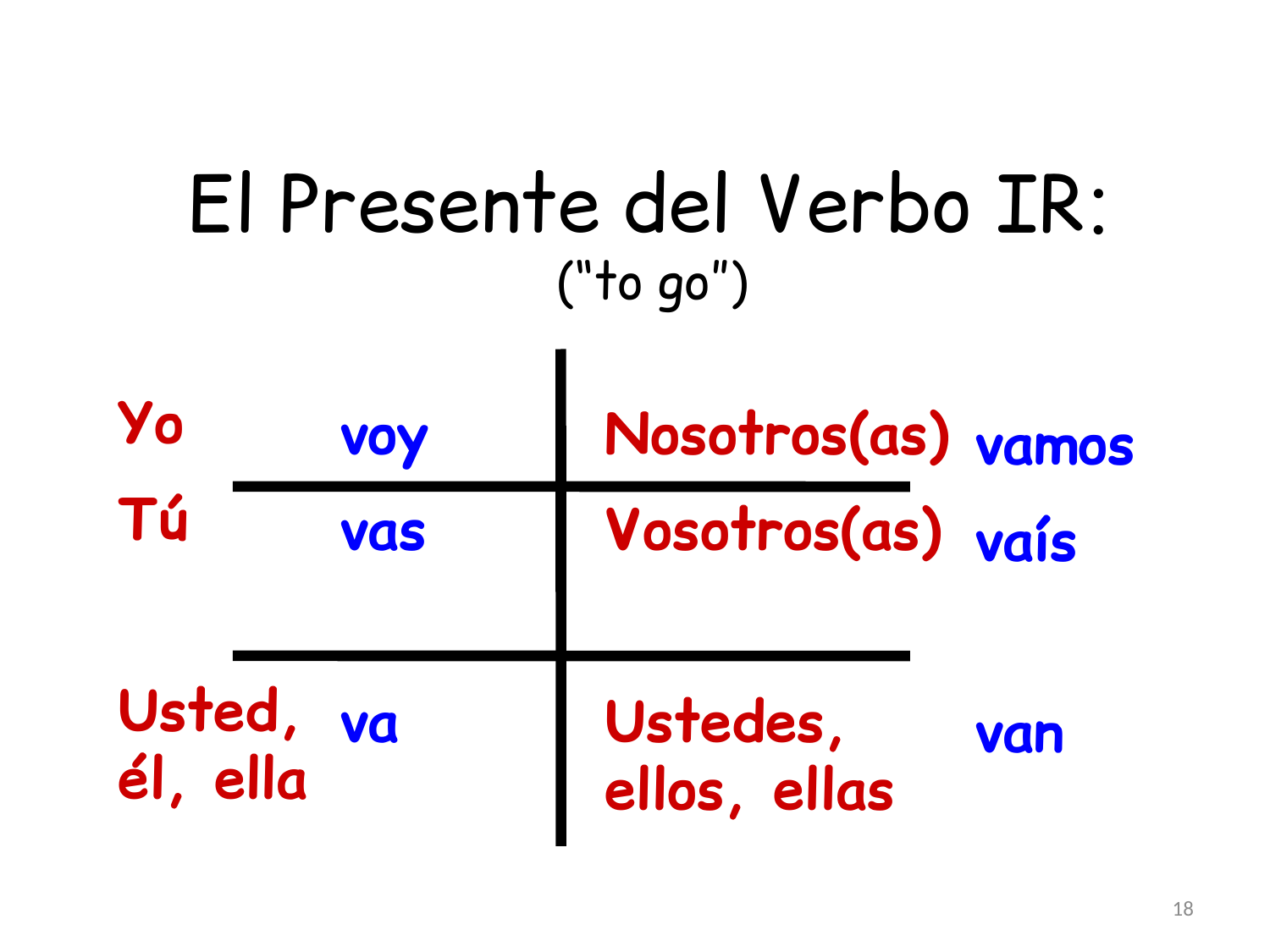

El Presente del Verbo IR:
(“to go”)

Yo
Tú

Usted, él, ella
voy
vas

va
Nosotros(as)
Vosotros(as)

Ustedes, ellos, ellas
vamos
vaís

van
18